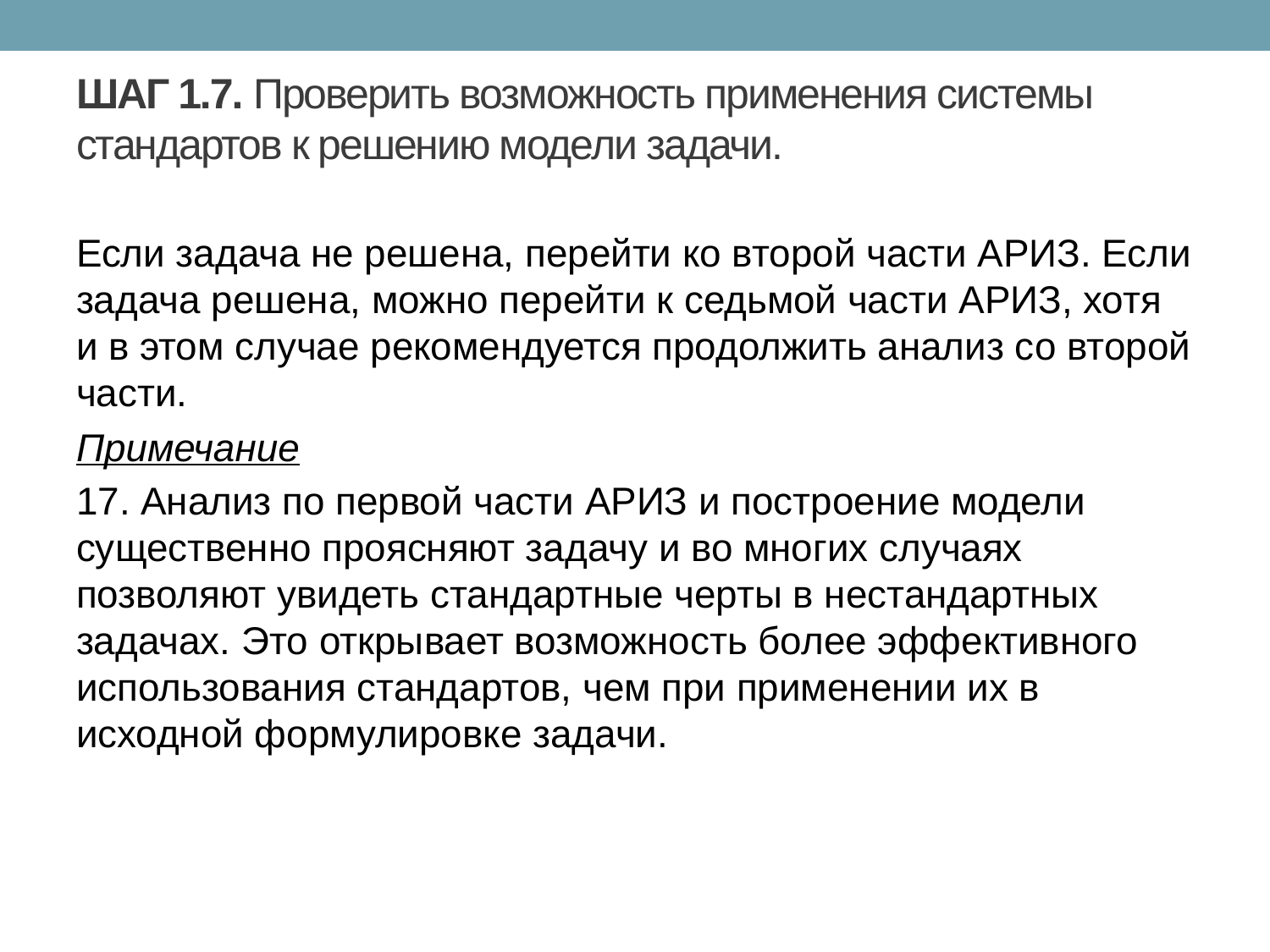

# ШАГ 1.7. Проверить возможность применения системы стандартов к решению модели задачи.
Если задача не решена, перейти ко второй части АРИЗ. Если задача решена, можно перейти к седьмой части АРИЗ, хотя и в этом случае рекомендуется продолжить анализ со второй части.
Примечание
17. Анализ по первой части АРИЗ и построение модели существенно проясняют задачу и во многих случаях позволяют увидеть стандартные черты в нестандартных задачах. Это открывает возможность более эффективного использования стандартов, чем при применении их в исходной формулировке задачи.